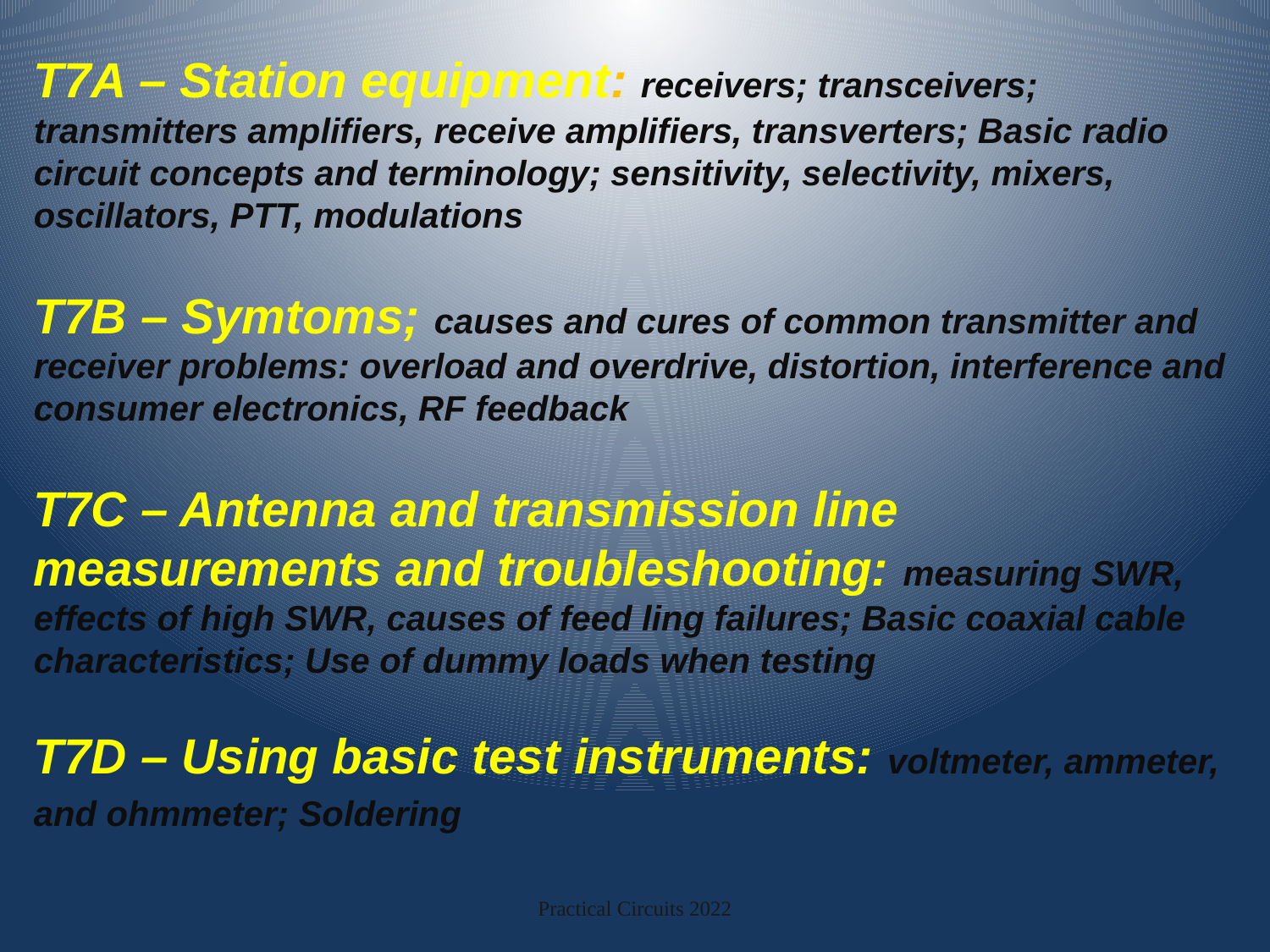

T7A – Station equipment: receivers; transceivers; transmitters amplifiers, receive amplifiers, transverters; Basic radio circuit concepts and terminology; sensitivity, selectivity, mixers, oscillators, PTT, modulations

T7B – Symtoms; causes and cures of common transmitter and receiver problems: overload and overdrive, distortion, interference and consumer electronics, RF feedback

T7C – Antenna and transmission line measurements and troubleshooting: measuring SWR, effects of high SWR, causes of feed ling failures; Basic coaxial cable characteristics; Use of dummy loads when testing

T7D – Using basic test instruments: voltmeter, ammeter, and ohmmeter; Soldering

Practical Circuits 2022